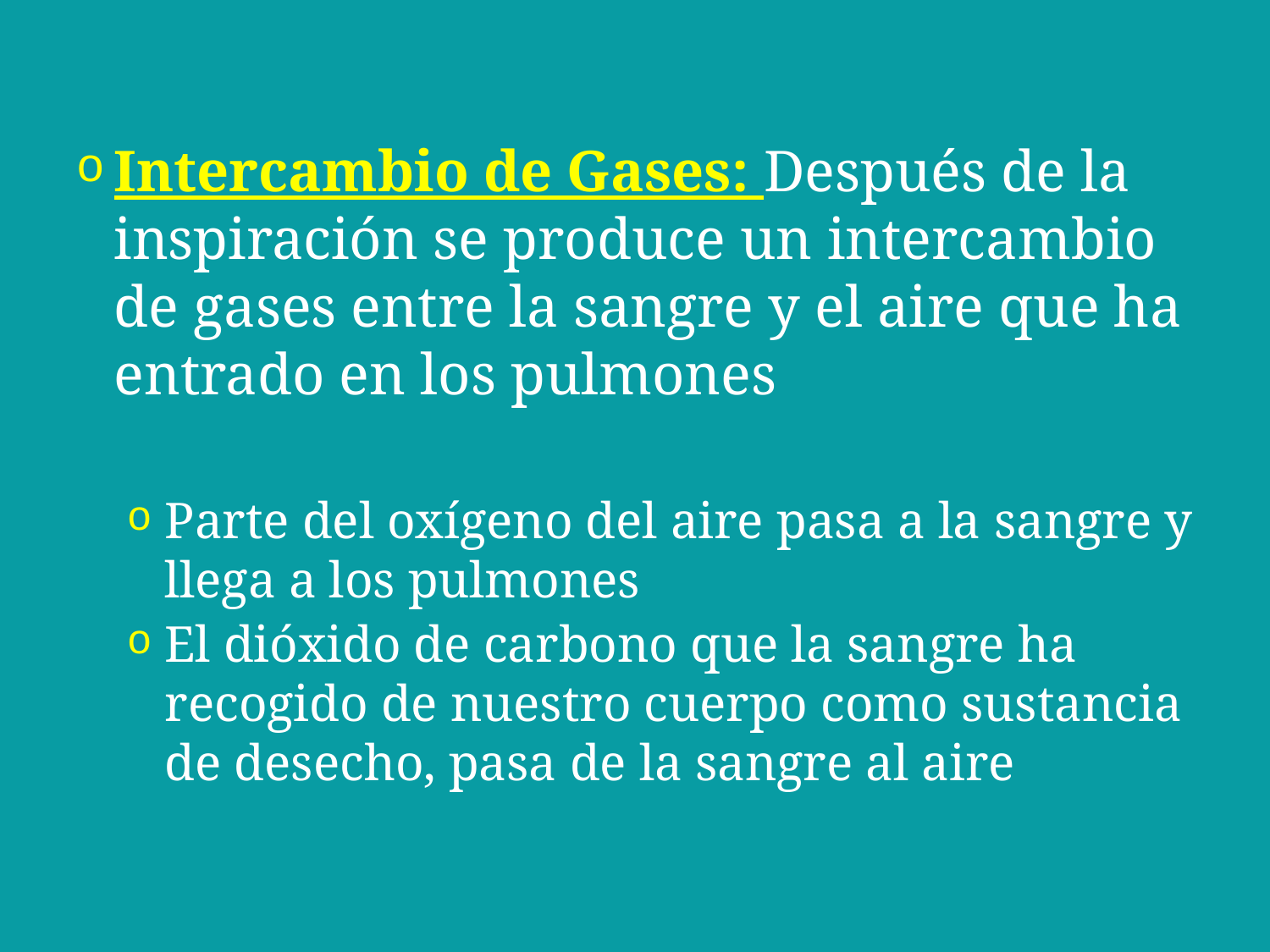

Intercambio de Gases: Después de la inspiración se produce un intercambio de gases entre la sangre y el aire que ha entrado en los pulmones

Parte del oxígeno del aire pasa a la sangre y llega a los pulmones
El dióxido de carbono que la sangre ha recogido de nuestro cuerpo como sustancia de desecho, pasa de la sangre al aire